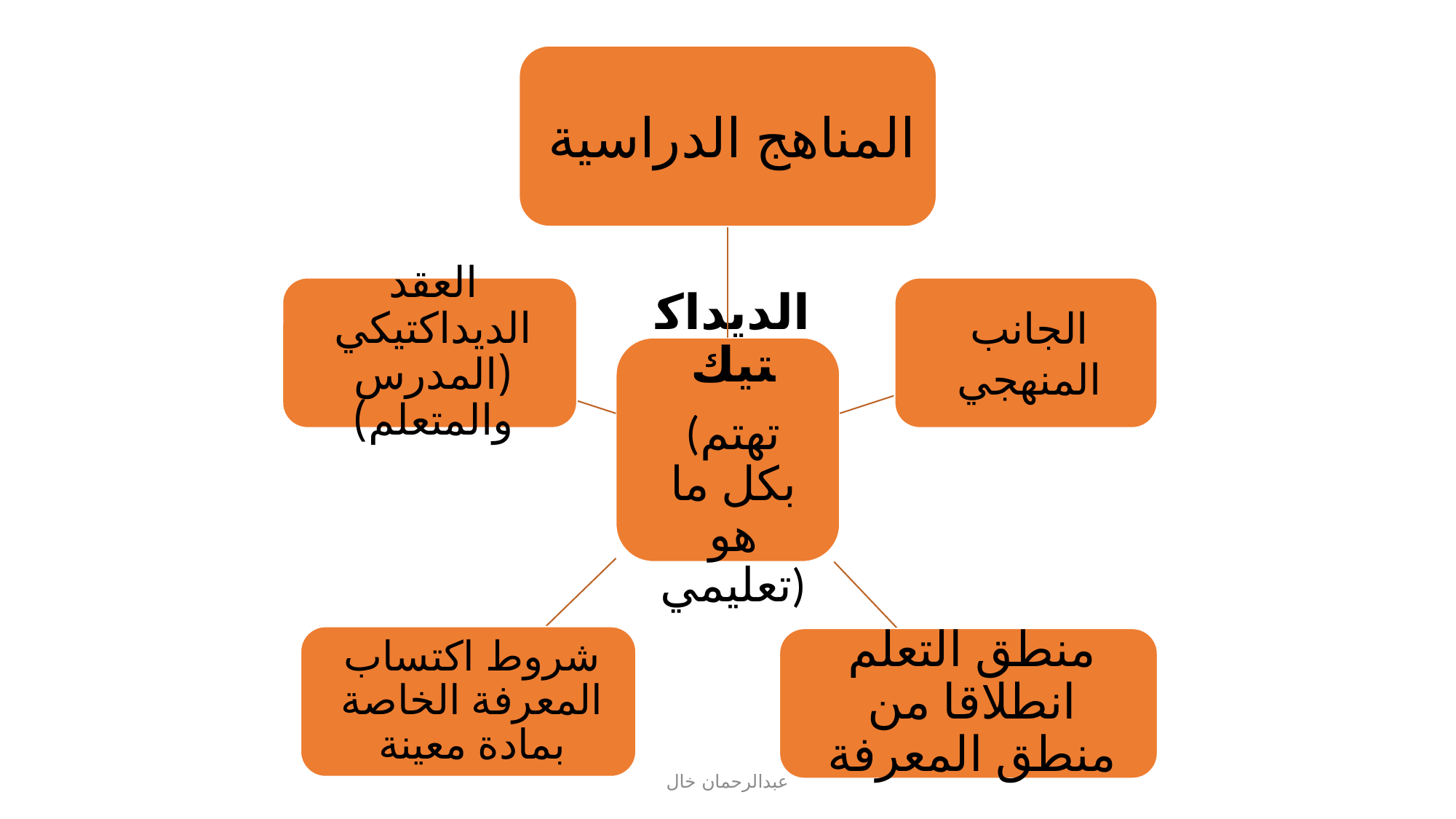

الديداكتيك
(تهتم بكل ما هو تعليمي)
المناهج الدراسية
الجانب المنهجي
منطق التعلم انطلاقا من منطق المعرفة
شروط اكتساب المعرفة الخاصة بمادة معينة
العقد الديداكتيكي (المدرس والمتعلم)
عبدالرحمان خال